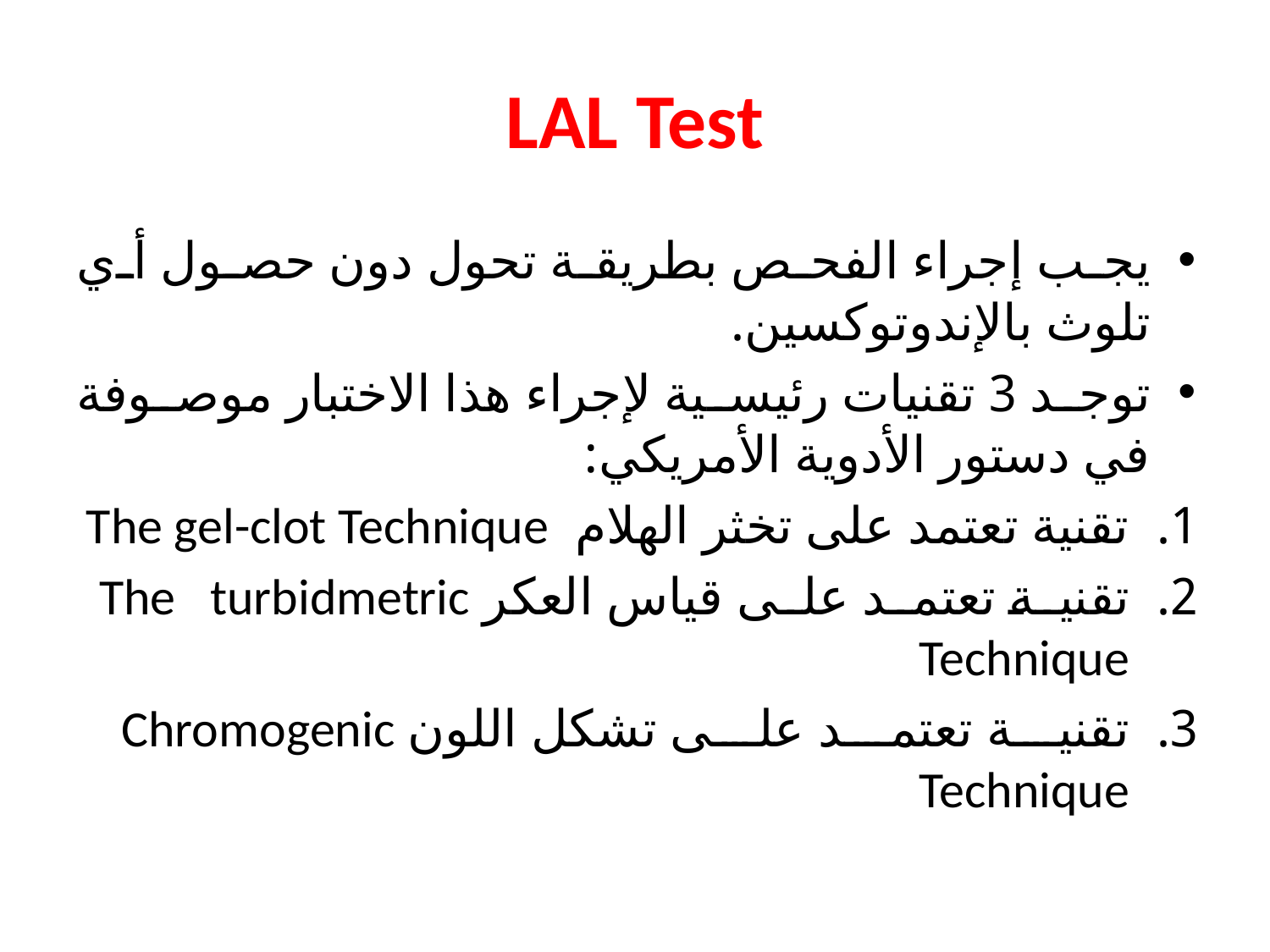

# LAL Test
يجب إجراء الفحص بطريقة تحول دون حصول أي تلوث بالإندوتوكسين.
توجد 3 تقنيات رئيسية لإجراء هذا الاختبار موصوفة في دستور الأدوية الأمريكي:
تقنية تعتمد على تخثر الهلام  The gel-clot Technique
تقنية تعتمد على قياس العكر The turbidmetric Technique
تقنية تعتمد على تشكل اللون Chromogenic Technique